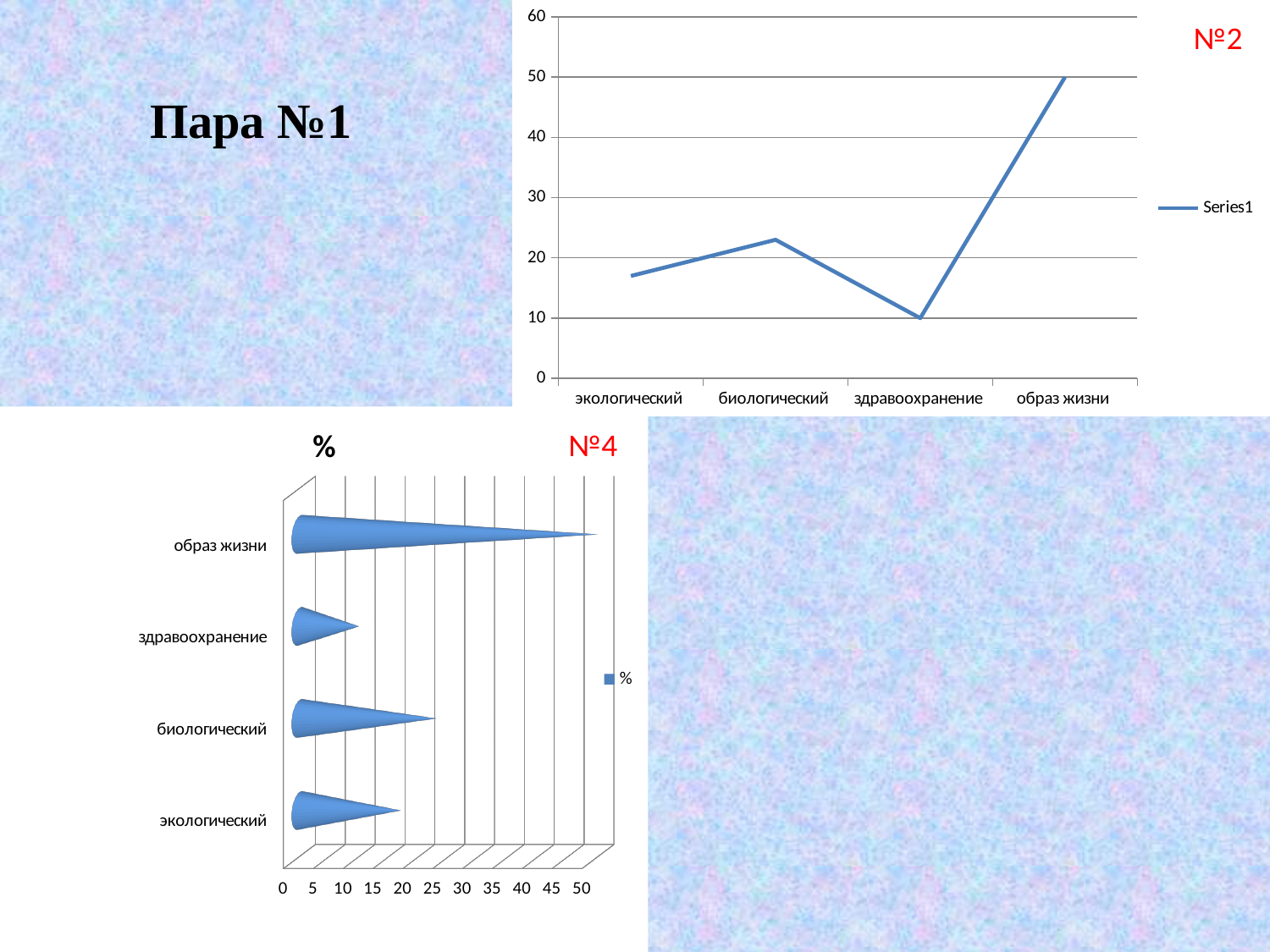

### Chart

| Category |  |
|---|---|
| экологический  | 17.0 |
| биологический  | 23.0 |
| здравоохранение  | 10.0 |
| образ жизни  | 50.0 |
# Пара №1

[unsupported chart]